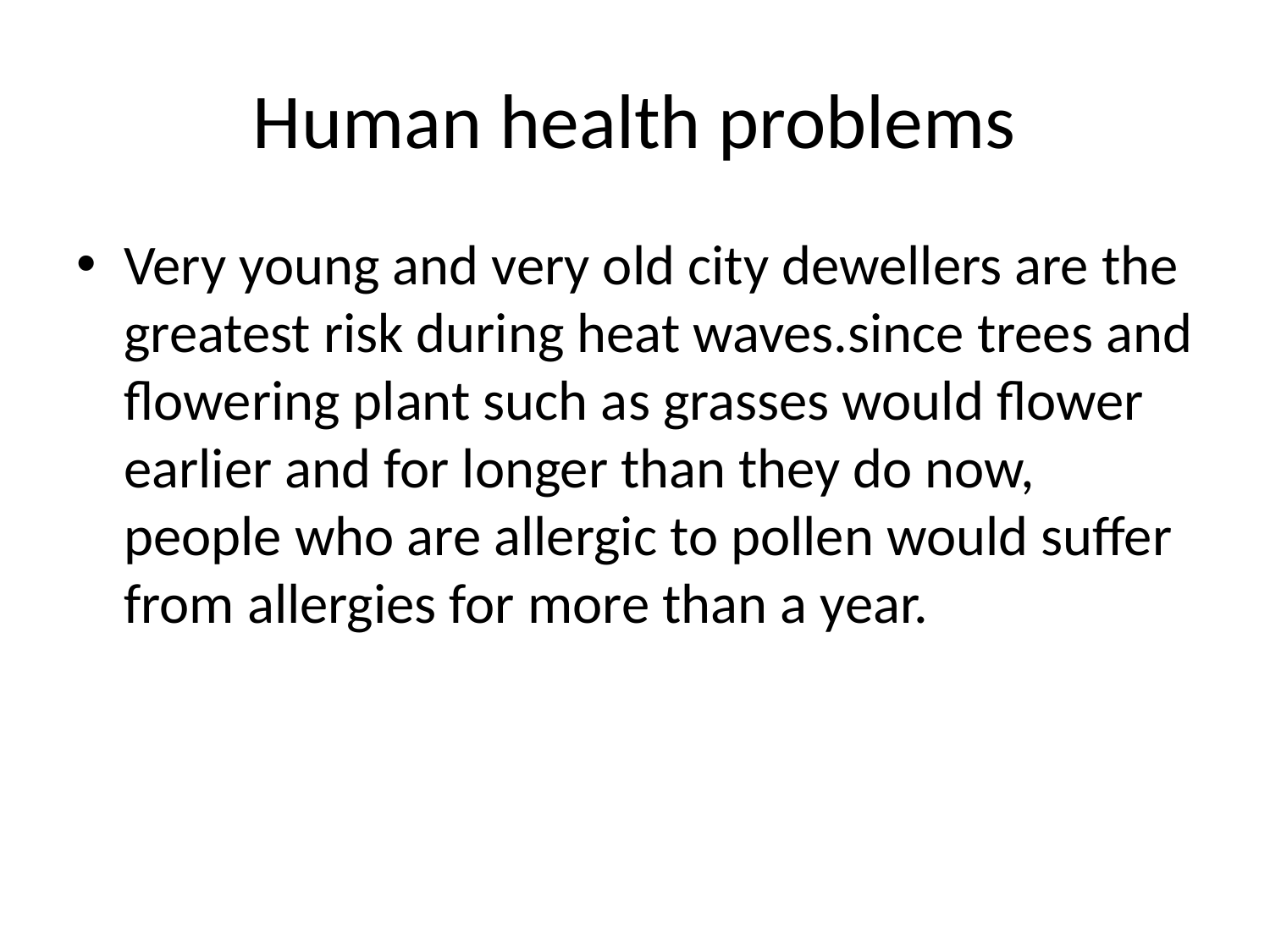

# Human health problems
Very young and very old city dewellers are the greatest risk during heat waves.since trees and flowering plant such as grasses would flower earlier and for longer than they do now, people who are allergic to pollen would suffer from allergies for more than a year.